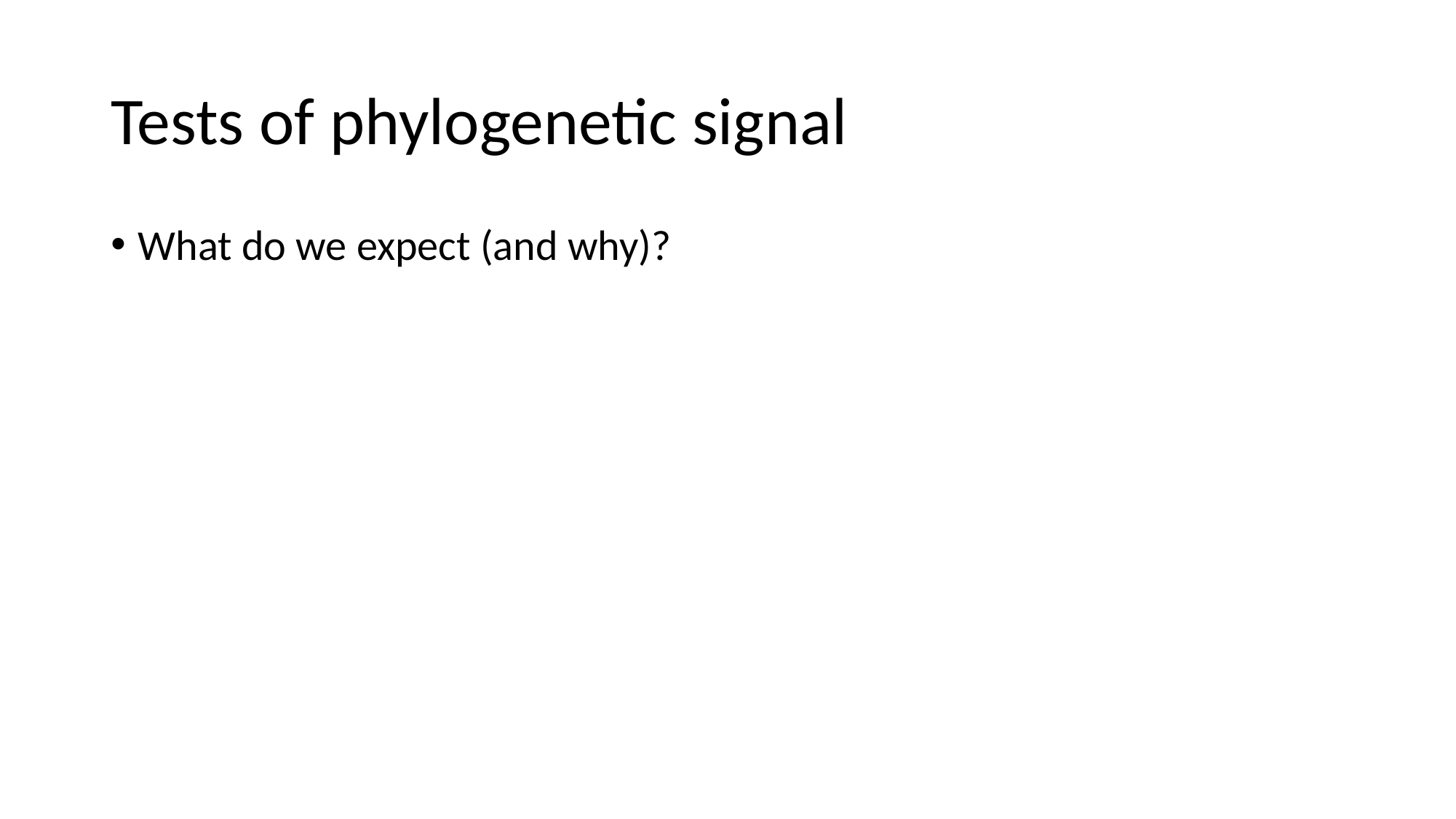

# Tests of phylogenetic signal
What do we expect (and why)?